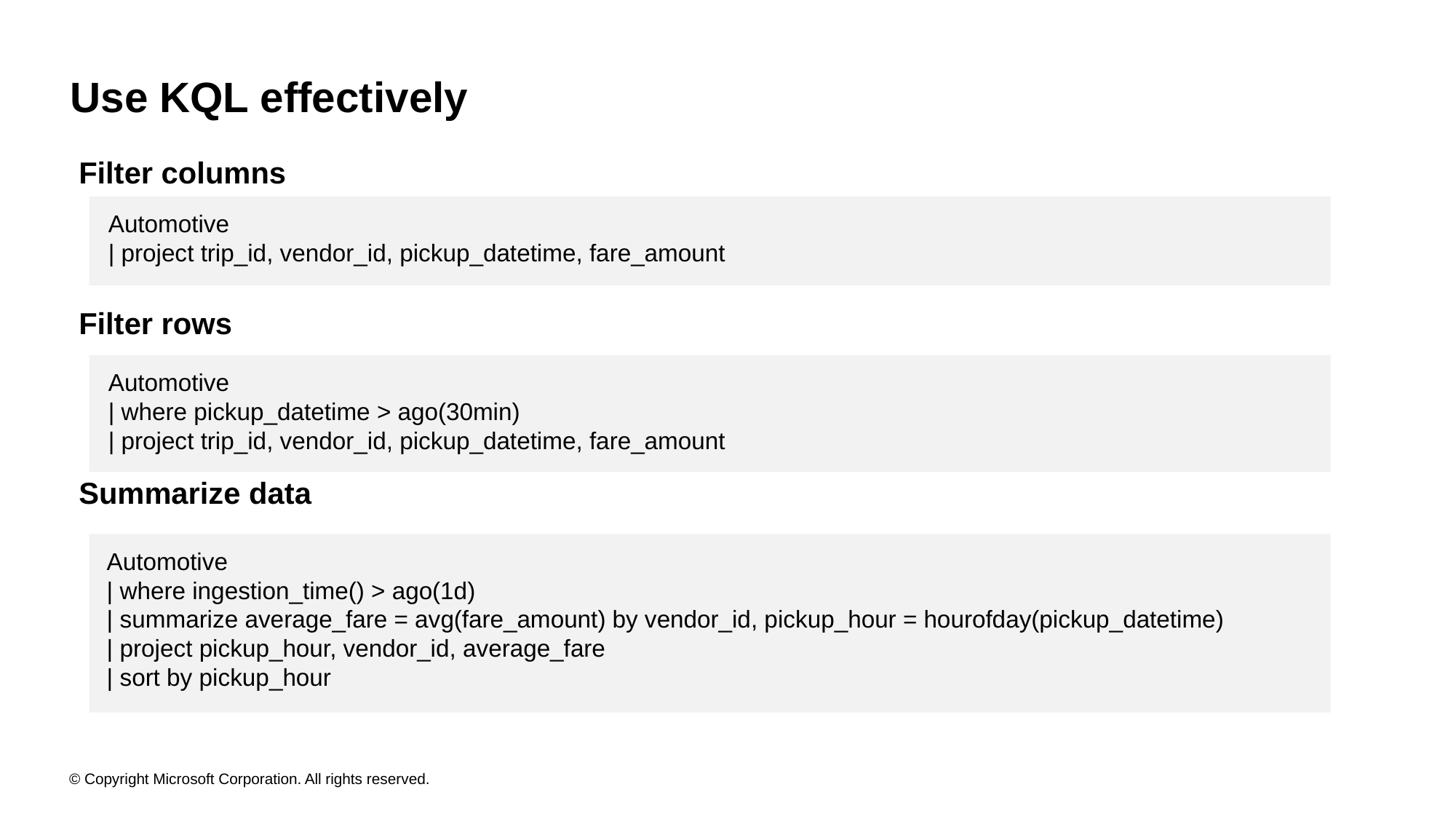

# Use KQL effectively
Filter columns

Filter rows

Summarize data

Automotive
| project trip_id, vendor_id, pickup_datetime, fare_amount

Automotive
| where pickup_datetime > ago(30min)
| project trip_id, vendor_id, pickup_datetime, fare_amount

Automotive
| where ingestion_time() > ago(1d)
| summarize average_fare = avg(fare_amount) by vendor_id, pickup_hour = hourofday(pickup_datetime)
| project pickup_hour, vendor_id, average_fare
| sort by pickup_hour
© Copyright Microsoft Corporation. All rights reserved.